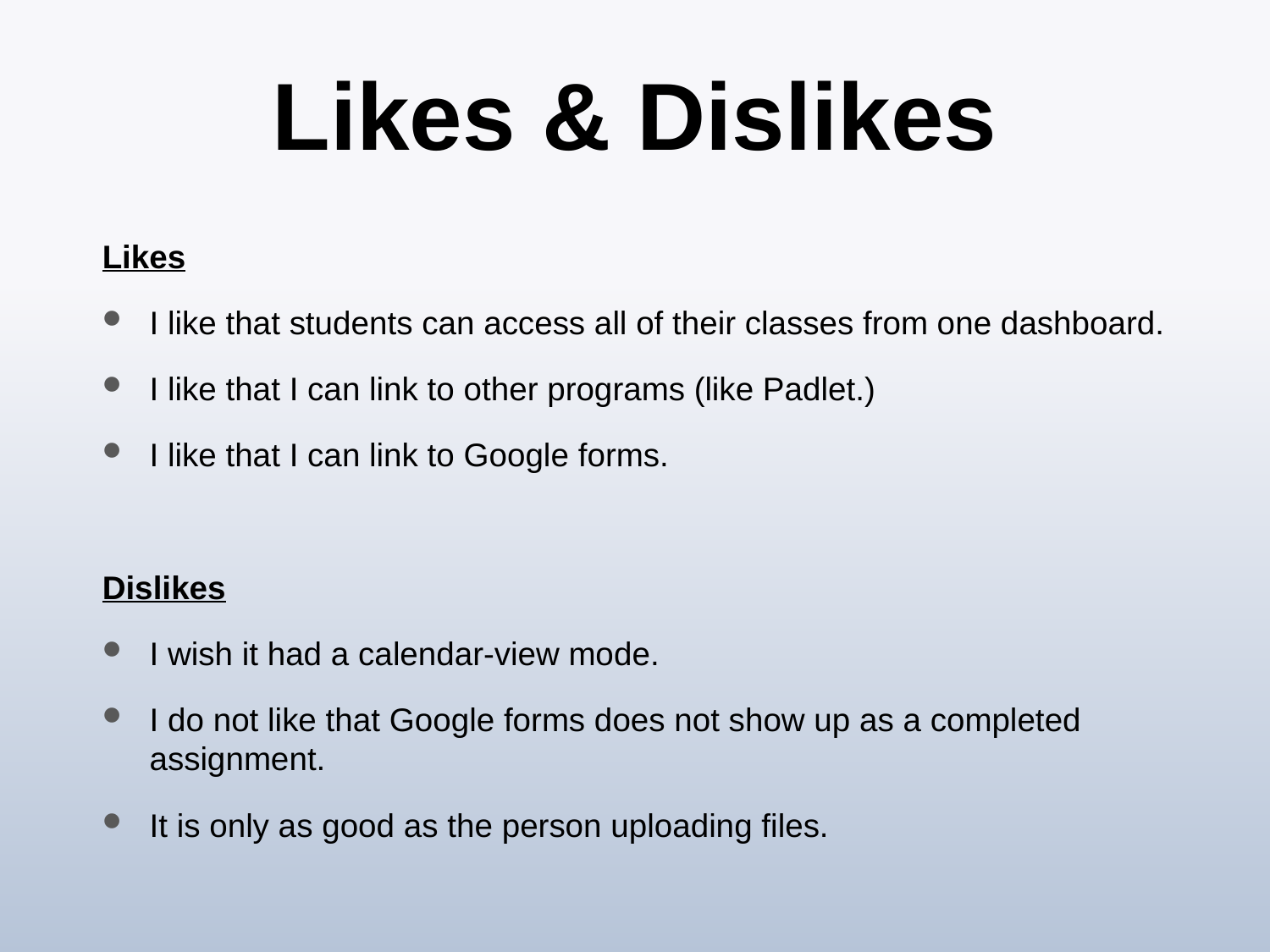

# Likes & Dislikes
Likes
I like that students can access all of their classes from one dashboard.
I like that I can link to other programs (like Padlet.)
I like that I can link to Google forms.

Dislikes
I wish it had a calendar-view mode.
I do not like that Google forms does not show up as a completed assignment.
It is only as good as the person uploading files.